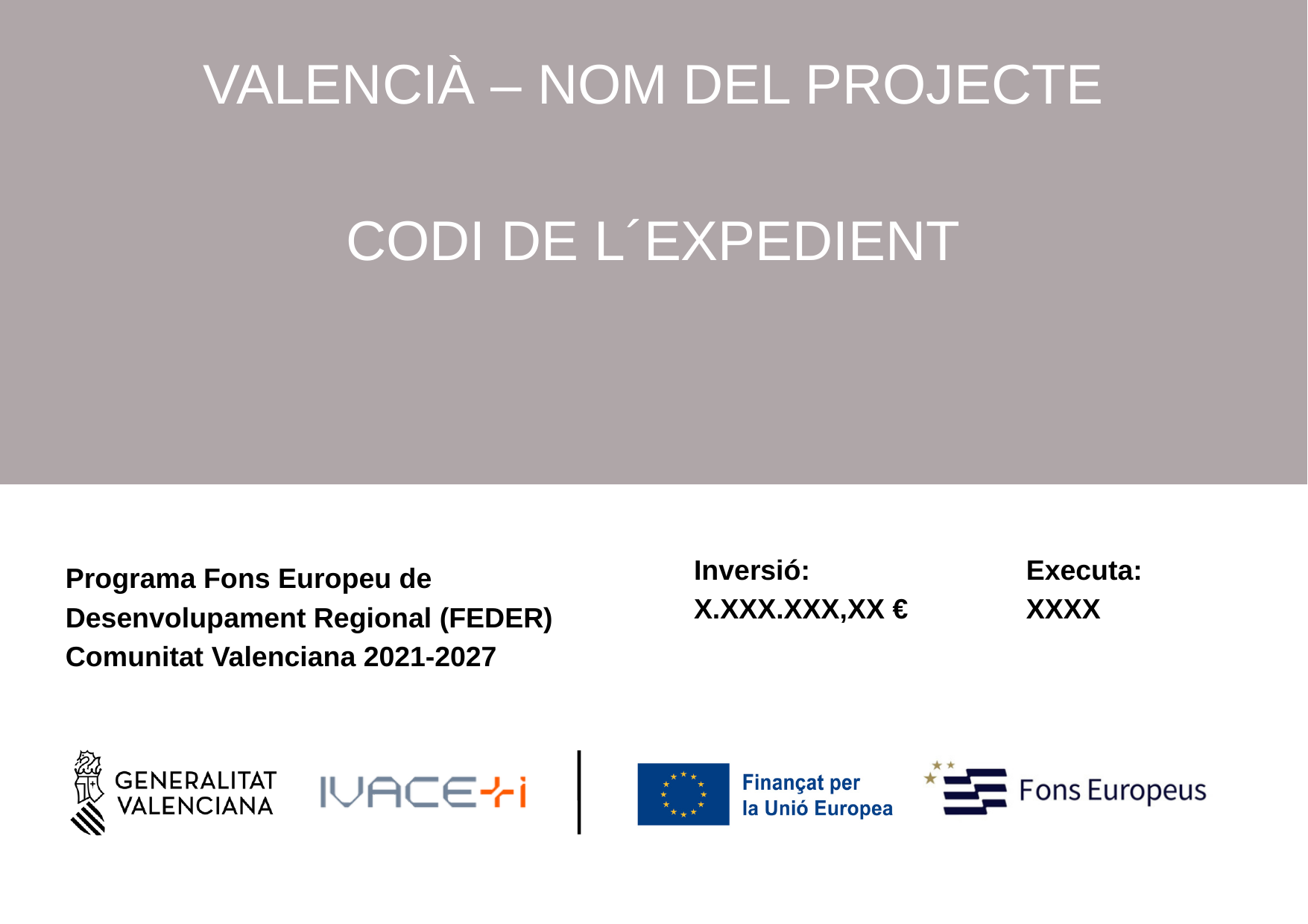

VALENCIÀ – NOM DEL PROJECTE

CODI DE L´EXPEDIENT
Inversió:
X.XXX.XXX,XX €
Executa:XXXX
Programa Fons Europeu de Desenvolupament Regional (FEDER) Comunitat Valenciana 2021-2027